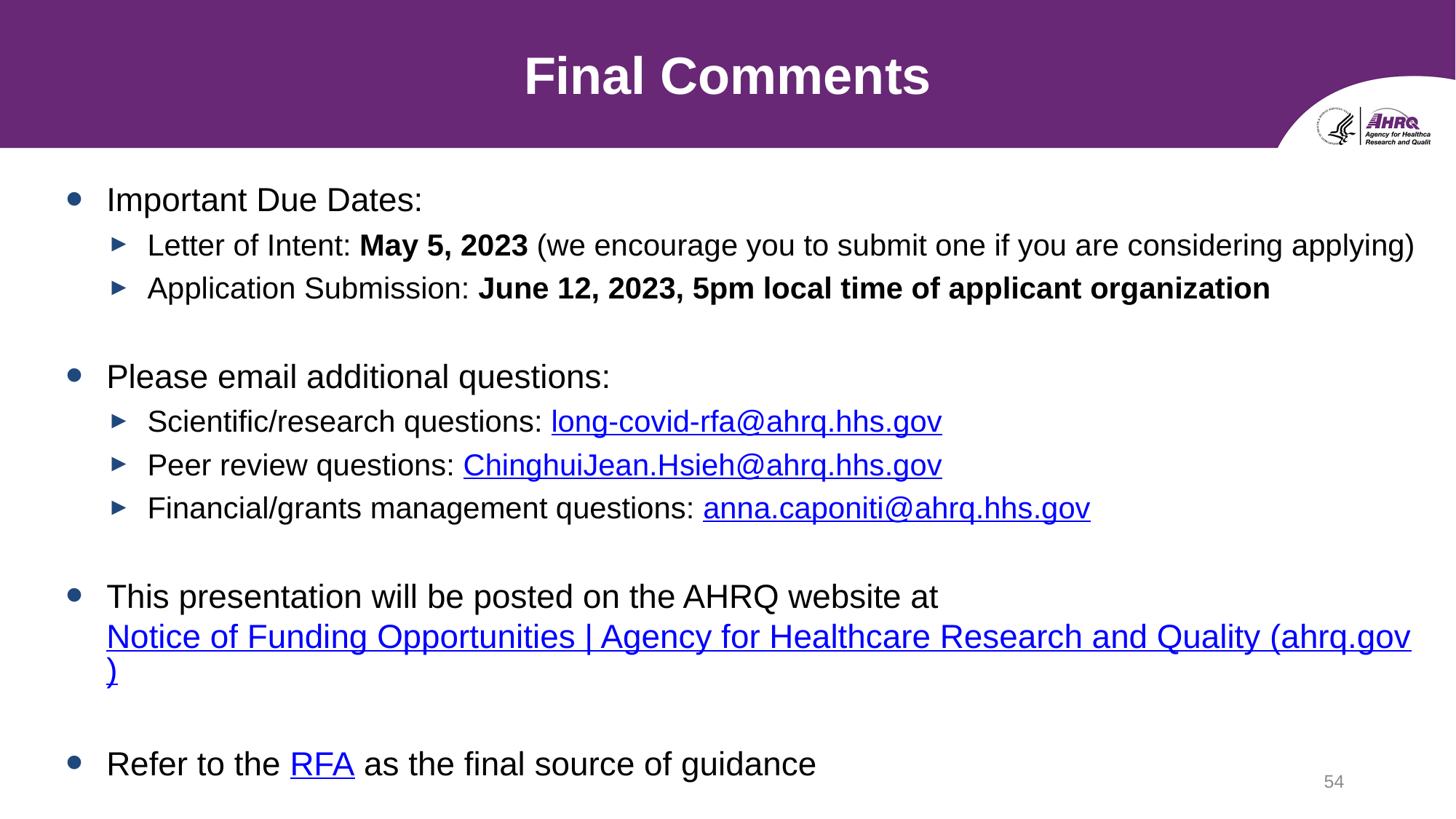

# Final Comments
Important Due Dates:
Letter of Intent: May 5, 2023 (we encourage you to submit one if you are considering applying)
Application Submission: June 12, 2023, 5pm local time of applicant organization

Please email additional questions:
Scientific/research questions: long-covid-rfa@ahrq.hhs.gov
Peer review questions: ChinghuiJean.Hsieh@ahrq.hhs.gov
Financial/grants management questions: anna.caponiti@ahrq.hhs.gov

This presentation will be posted on the AHRQ website at Notice of Funding Opportunities | Agency for Healthcare Research and Quality (ahrq.gov)

Refer to the RFA as the final source of guidance

54